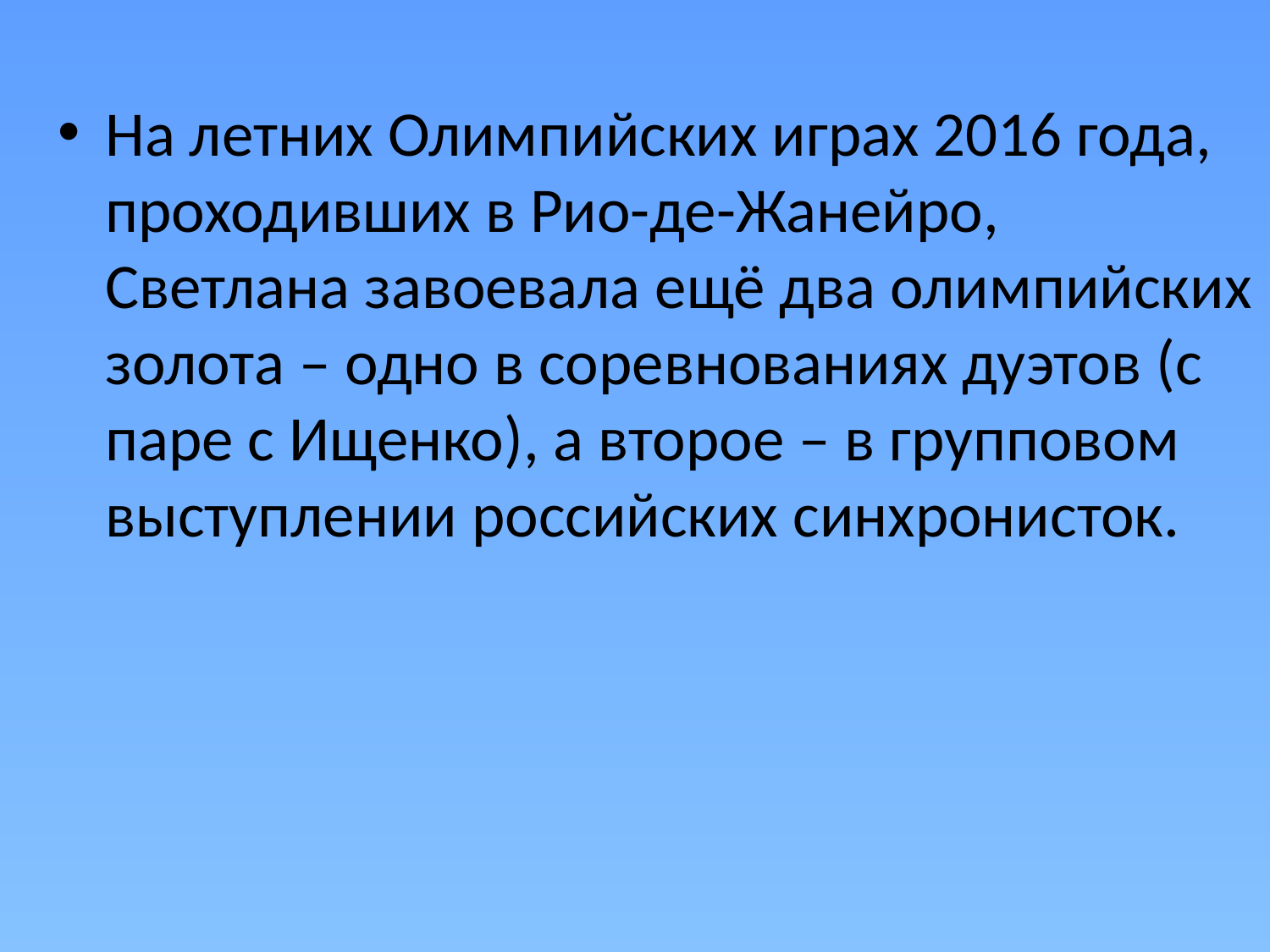

На летних Олимпийских играх 2016 года, проходивших в Рио-де-Жанейро, Светлана завоевала ещё два олимпийских золота – одно в соревнованиях дуэтов (с паре с Ищенко), а второе – в групповом выступлении российских синхронисток.